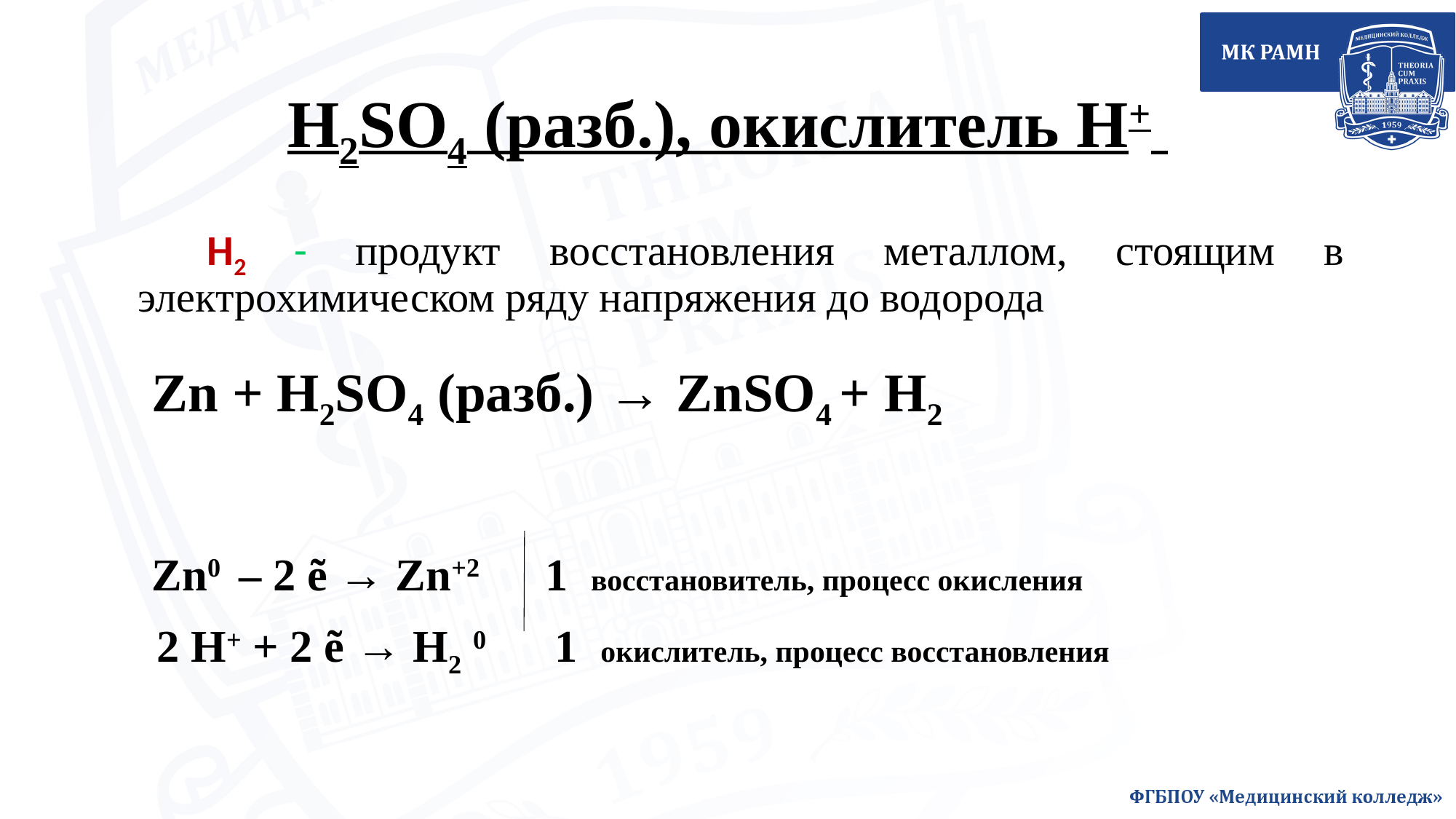

# H2SO4 (разб.), окислитель Н+
  H2 - продукт восстановления металлом, стоящим в электрохимическом ряду напряжения до водорода
   Zn + H2SO4 (разб.) → ZnSO4 + H2

   Zn0  – 2 ẽ → Zn+2          1  восстановитель, процесс окисления
    2 H+ + 2 ẽ → H2 0      1  окислитель, процесс восстановления